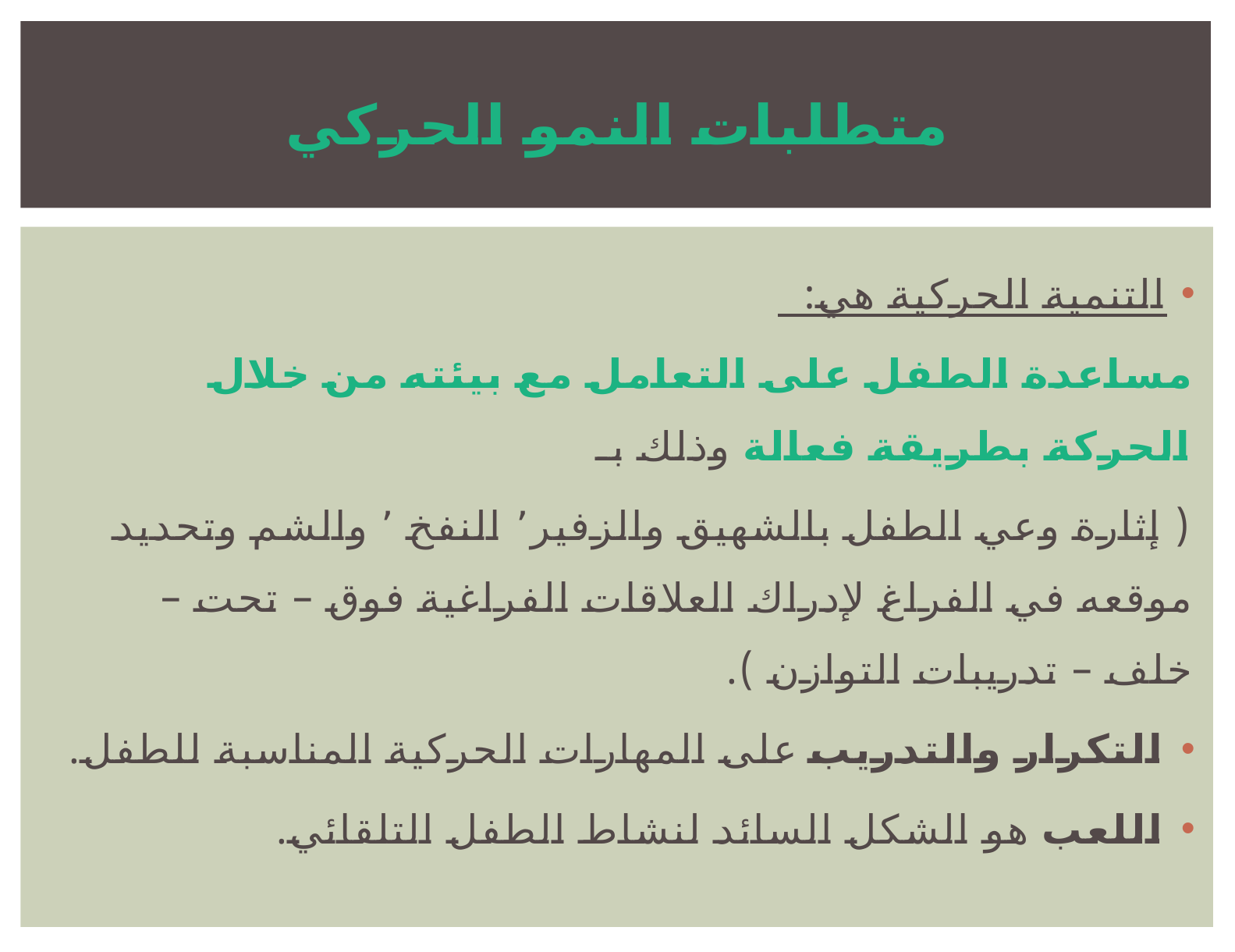

# متطلبات النمو الحركي
التنمية الحركية هي:
مساعدة الطفل على التعامل مع بيئته من خلال الحركة بطريقة فعالة وذلك بـ
( إثارة وعي الطفل بالشهيق والزفير٬ النفخ ٬ والشم وتحديد موقعه في الفراغ لإدراك العلاقات الفراغية فوق – تحت – خلف – تدريبات التوازن ).
التكرار والتدريب على المهارات الحركية المناسبة للطفل.
اللعب هو الشكل السائد لنشاط الطفل التلقائي.